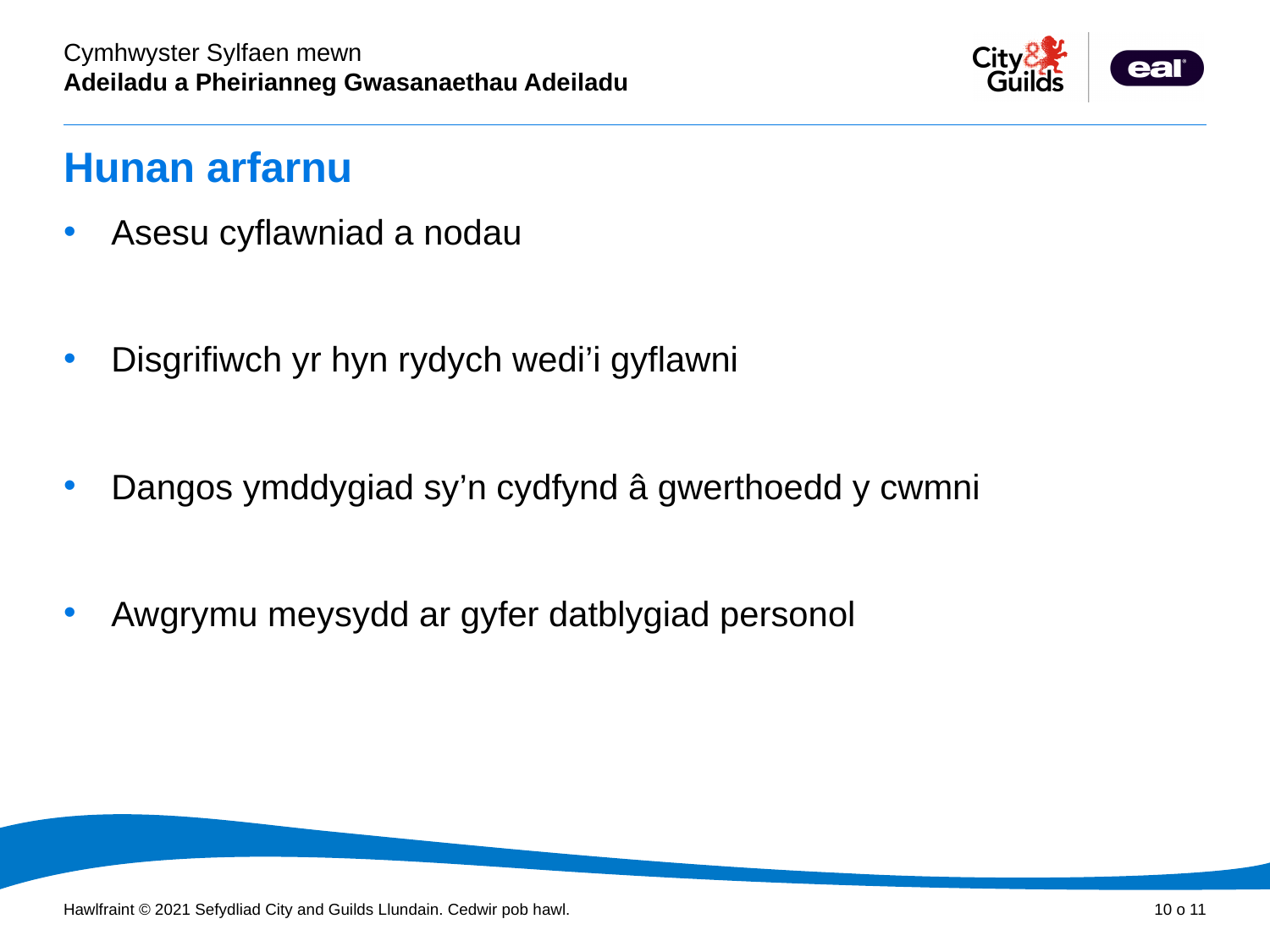

# Hunan arfarnu
Asesu cyflawniad a nodau

Disgrifiwch yr hyn rydych wedi’i gyflawni

Dangos ymddygiad sy’n cydfynd â gwerthoedd y cwmni

Awgrymu meysydd ar gyfer datblygiad personol